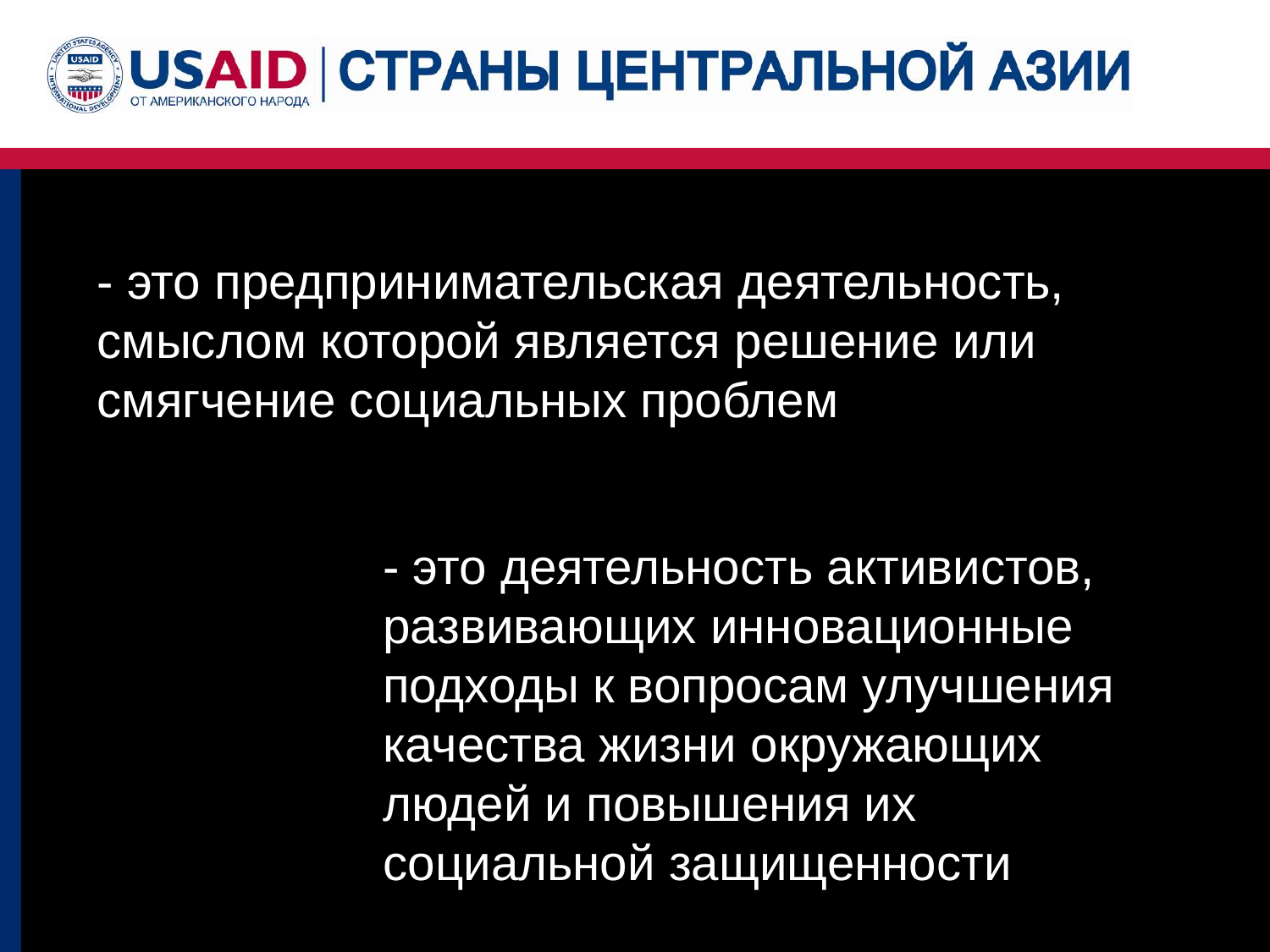

- это предпринимательская деятельность, смыслом которой является решение или смягчение социальных проблем

- это деятельность активистов, развивающих инновационные  подходы к вопросам улучшения качества жизни окружающих людей и повышения их социальной защищенности